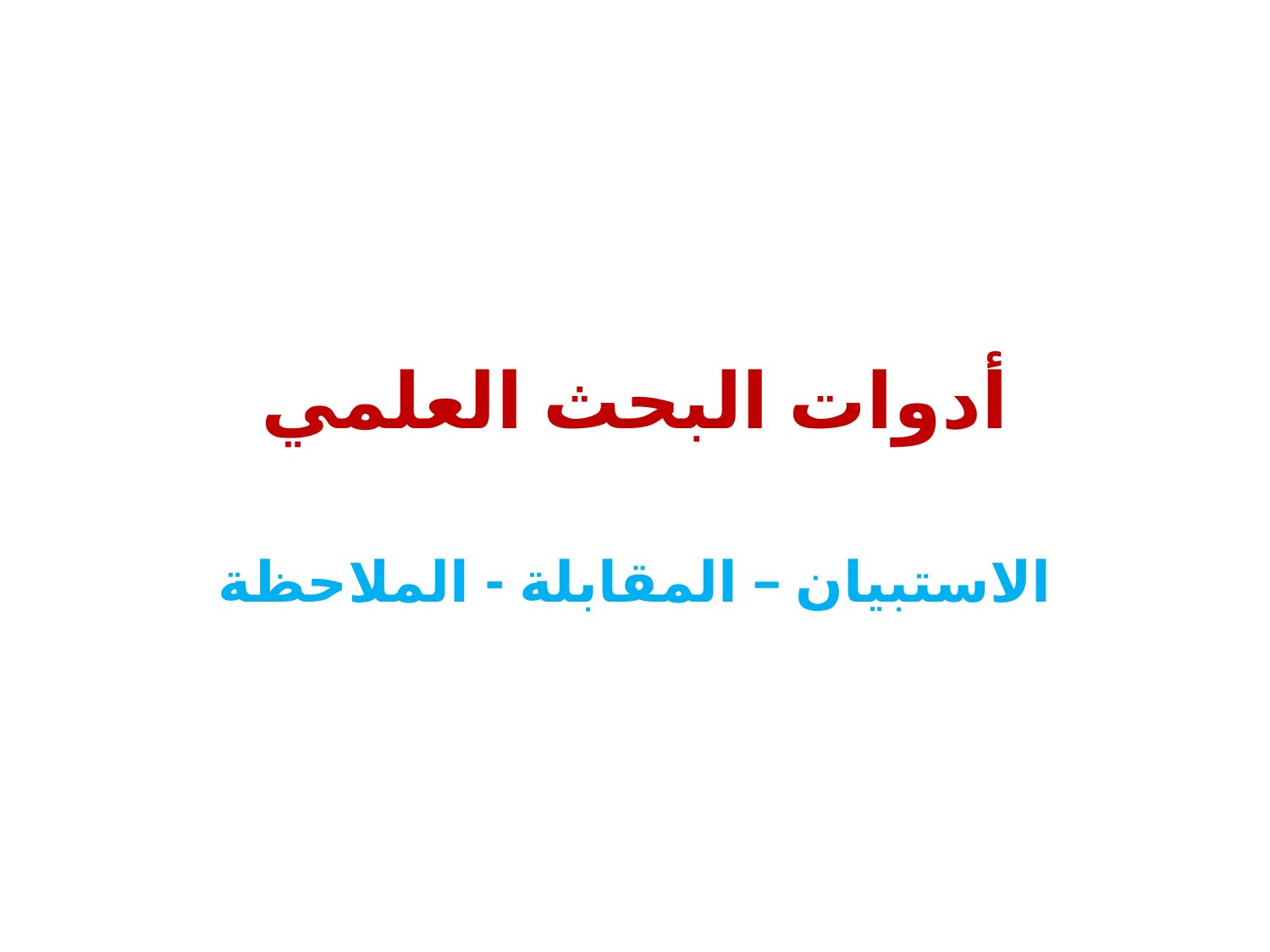

# أدوات البحث العلمي
الاستبيان – المقابلة - الملاحظة